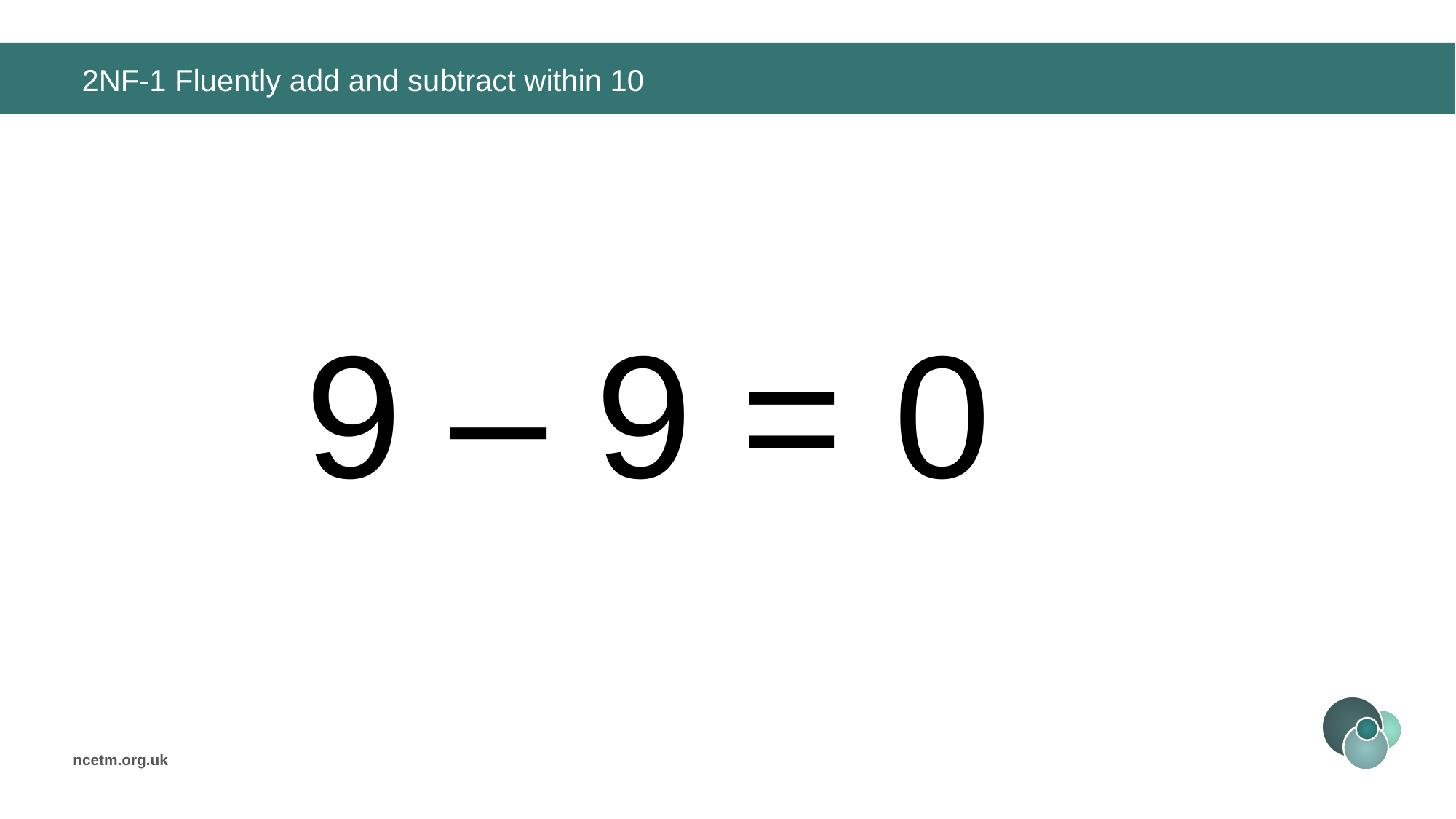

# 2NF-1 Fluently add and subtract within 10
9 – 9 =
0